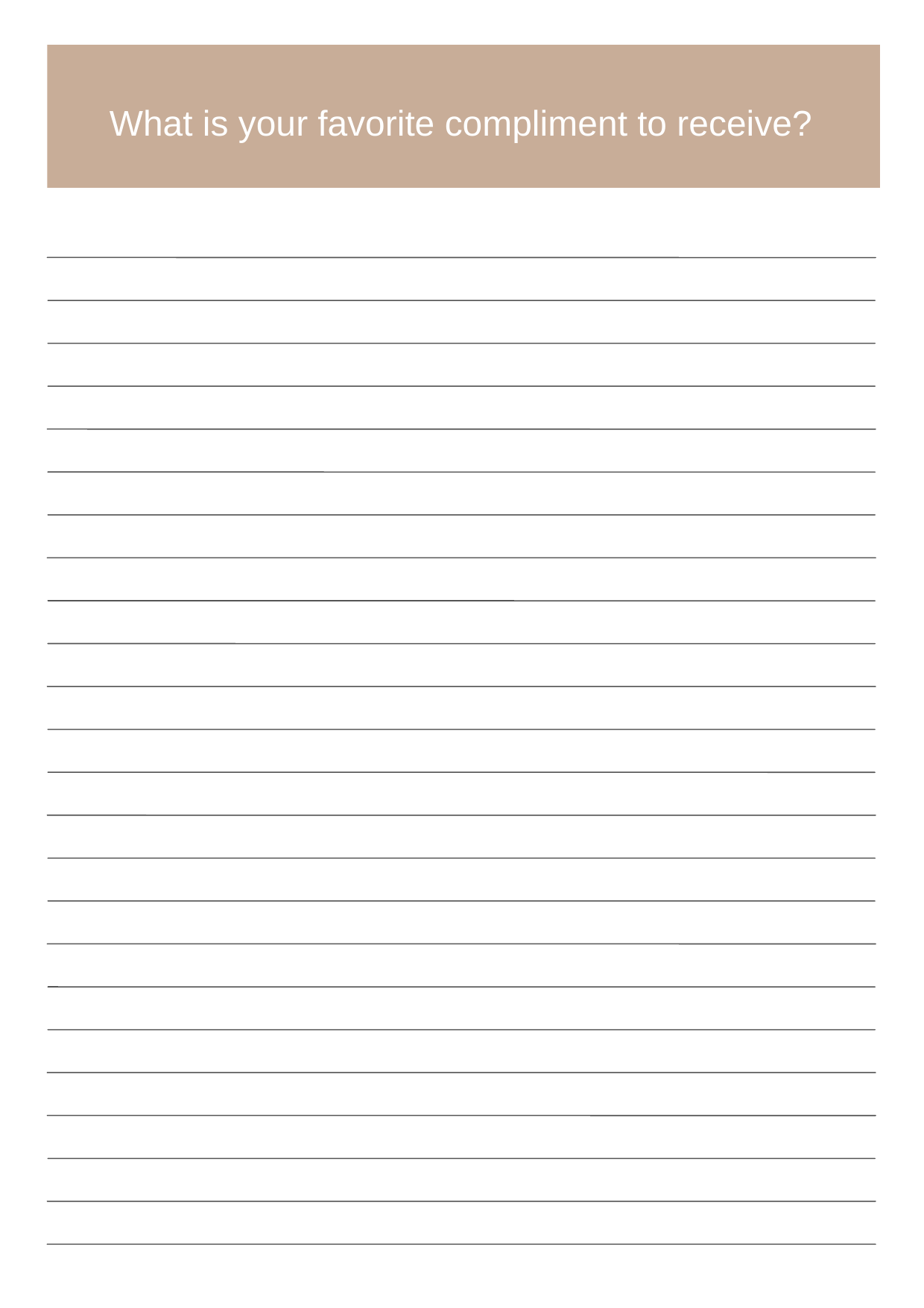

What is your favorite compliment to receive?